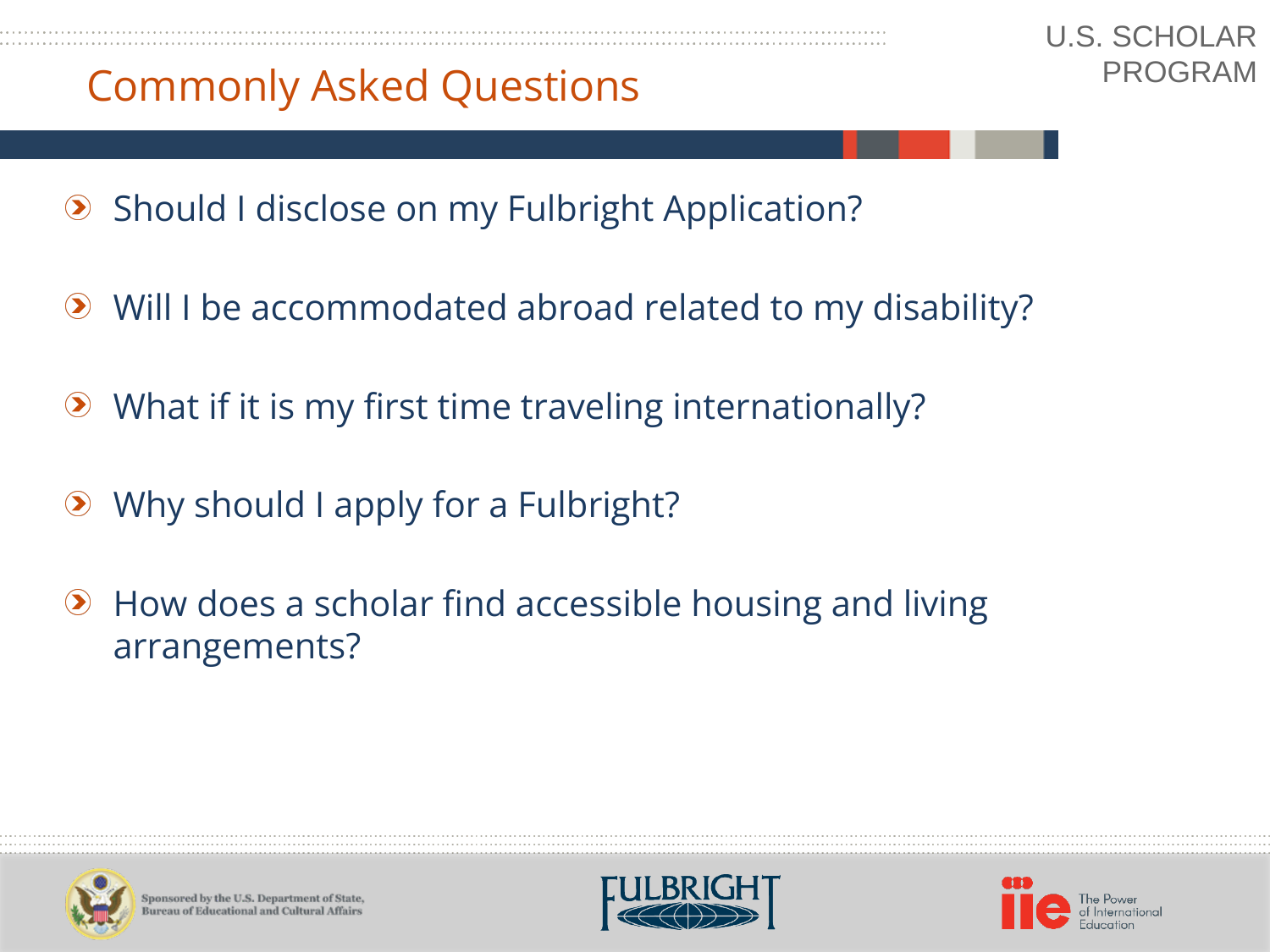

U.S. SCHOLAR PROGRAM
Commonly Asked Questions
Should I disclose on my Fulbright Application?

Will I be accommodated abroad related to my disability?

What if it is my first time traveling internationally?

Why should I apply for a Fulbright?

How does a scholar find accessible housing and living arrangements?